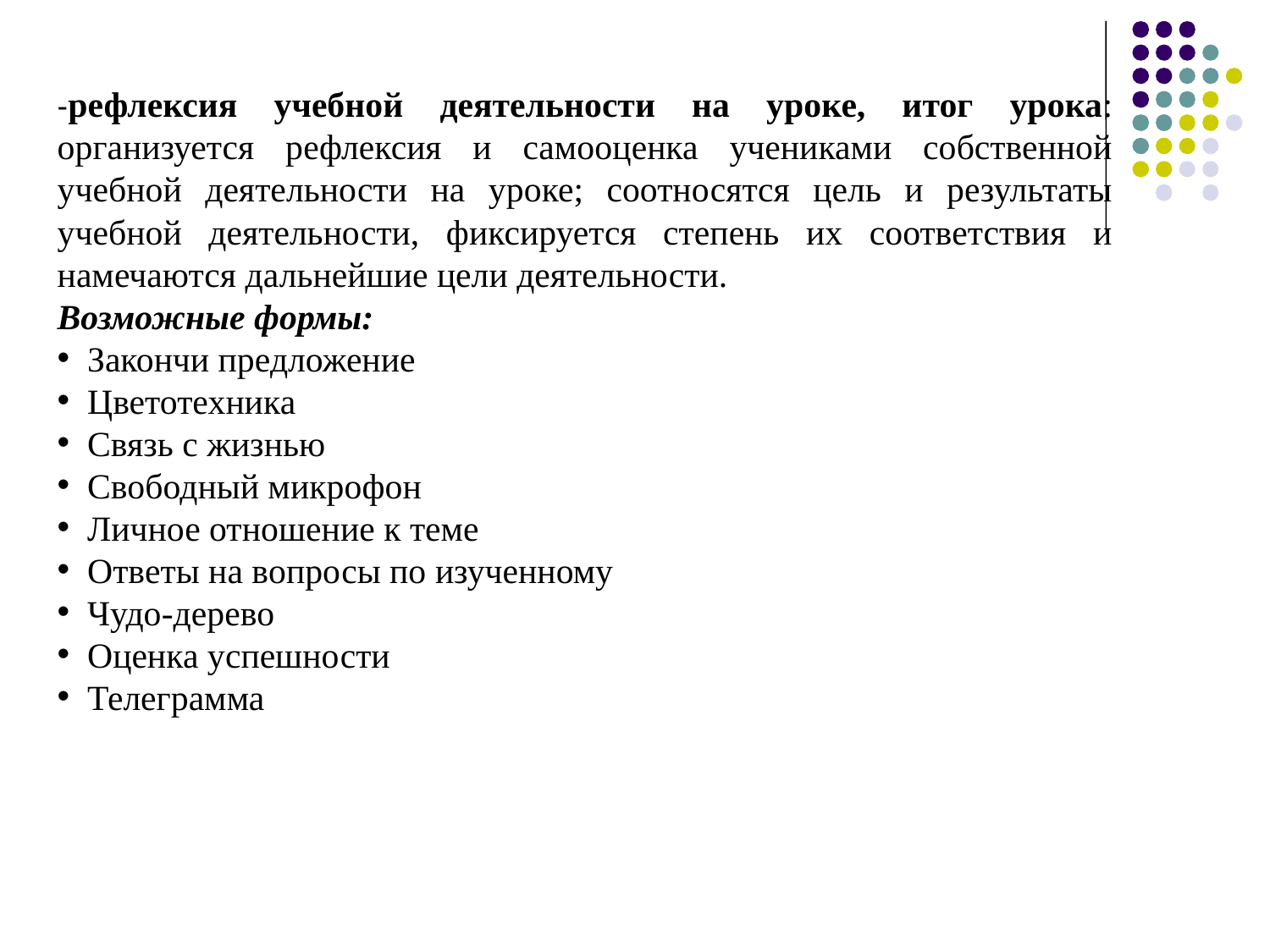

-рефлексия учебной деятельности на уроке, итог урока: организуется рефлексия и самооценка учениками собственной учебной деятельности на уроке; соотносятся цель и результаты учебной деятельности, фиксируется степень их соответствия и намечаются дальнейшие цели деятельности.
Возможные формы:
Закончи предложение
Цветотехника
Связь с жизнью
Свободный микрофон
Личное отношение к теме
Ответы на вопросы по изученному
Чудо-дерево
Оценка успешности
Телеграмма